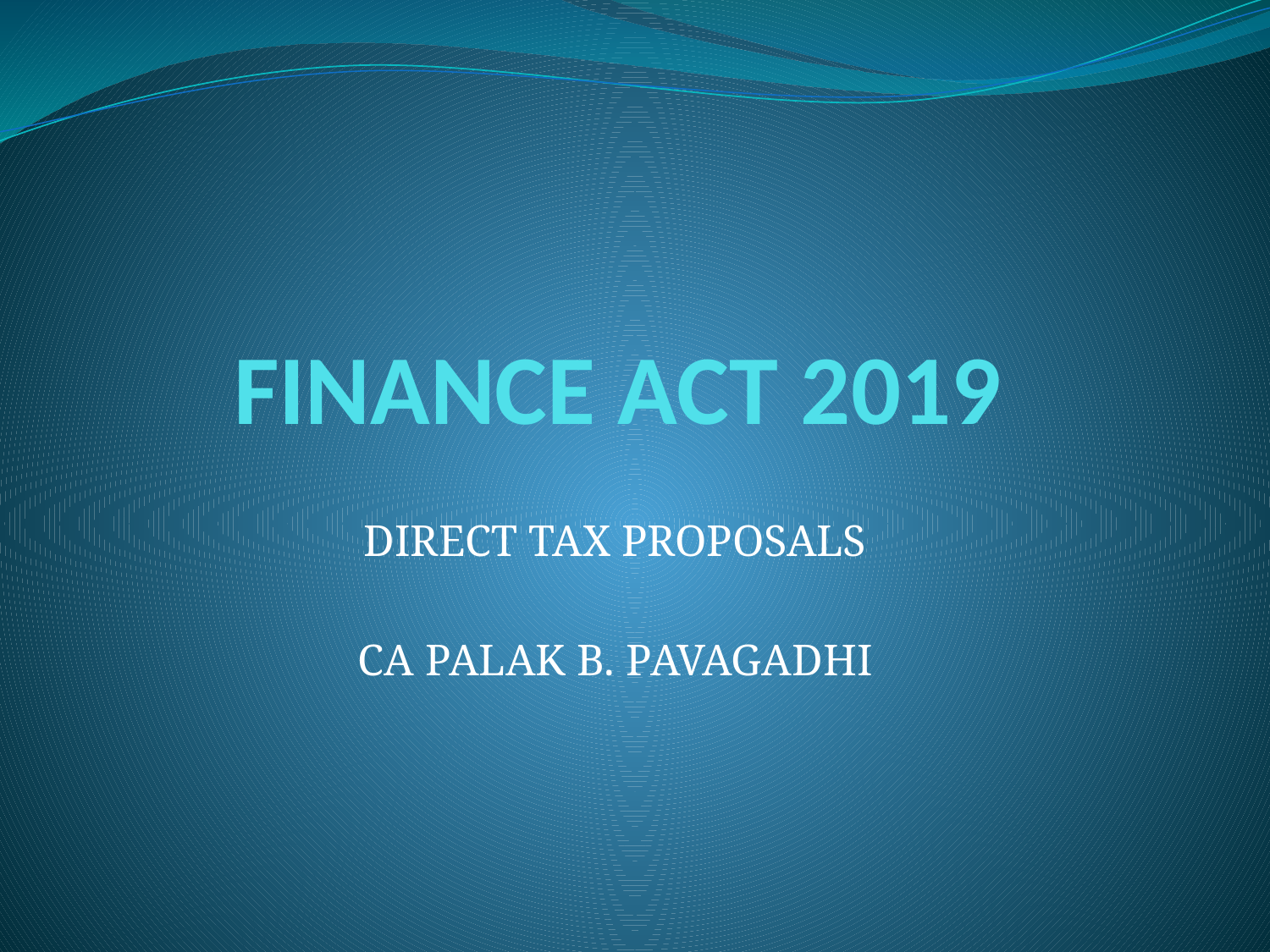

# FINANCE ACT 2019

DIRECT TAX PROPOSALS

CA PALAK B. PAVAGADHI